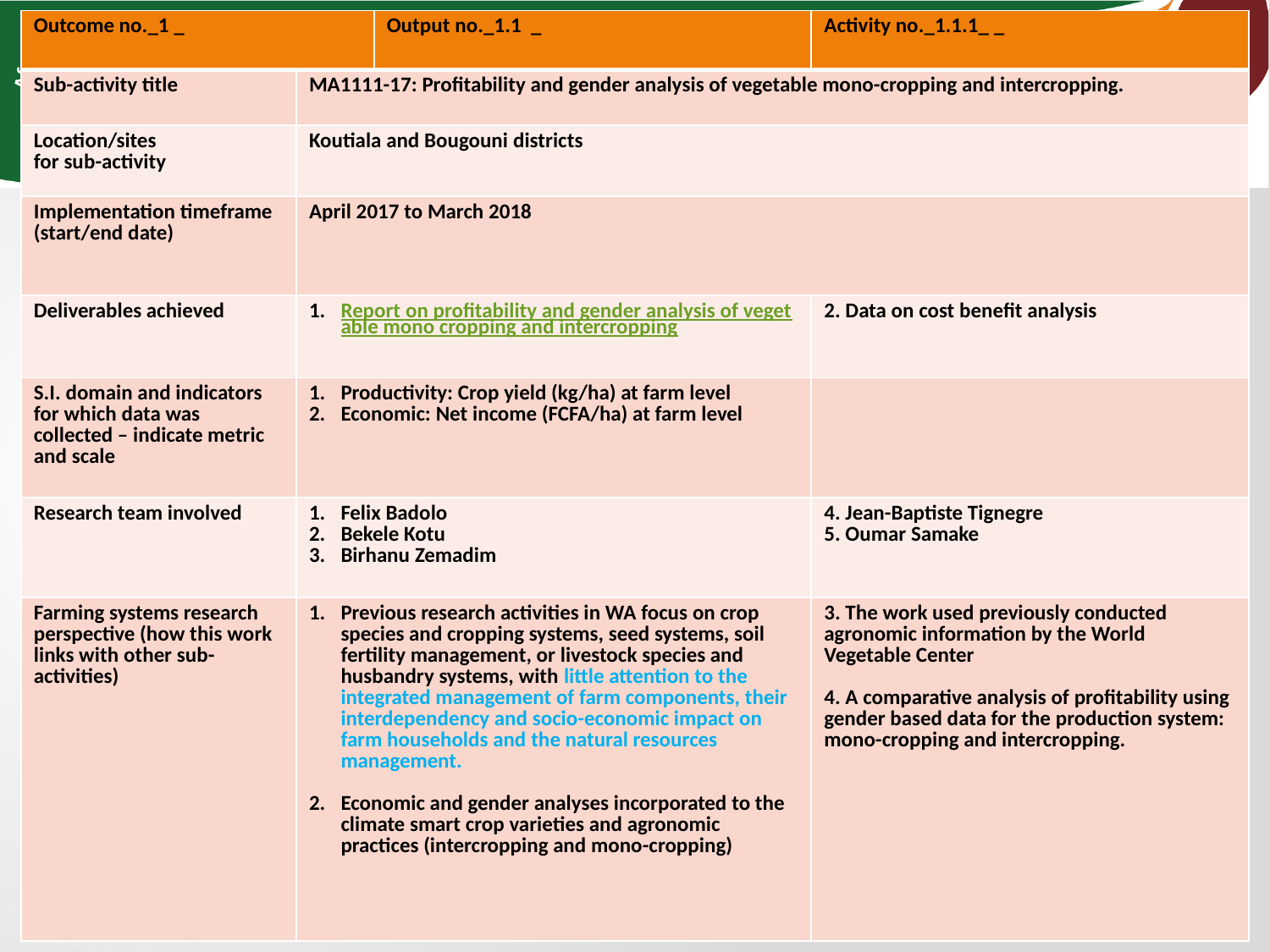

| Outcome no.\_1 \_ |  | Output no.\_1.1 \_ | Activity no.\_1.1.1\_ \_ |
| --- | --- | --- | --- |
| Sub-activity title | MA1111-17: Profitability and gender analysis of vegetable mono-cropping and intercropping. |  |  |
| Location/sites for sub-activity | Koutiala and Bougouni districts |  |  |
| Implementation timeframe (start/end date) | April 2017 to March 2018 |  |  |
| Deliverables achieved | Report on profitability and gender analysis of vegetable mono cropping and intercropping |  | 2. Data on cost benefit analysis |
| S.I. domain and indicators for which data was collected – indicate metric and scale | Productivity: Crop yield (kg/ha) at farm level Economic: Net income (FCFA/ha) at farm level |  |  |
| Research team involved | Felix Badolo Bekele Kotu Birhanu Zemadim |  | 4. Jean-Baptiste Tignegre 5. Oumar Samake |
| Farming systems research perspective (how this work links with other sub-activities) | Previous research activities in WA focus on crop species and cropping systems, seed systems, soil fertility management, or livestock species and husbandry systems, with little attention to the integrated management of farm components, their interdependency and socio-economic impact on farm households and the natural resources management. Economic and gender analyses incorporated to the climate smart crop varieties and agronomic practices (intercropping and mono-cropping) |  | 3. The work used previously conducted agronomic information by the World Vegetable Center 4. A comparative analysis of profitability using gender based data for the production system: mono-cropping and intercropping. |